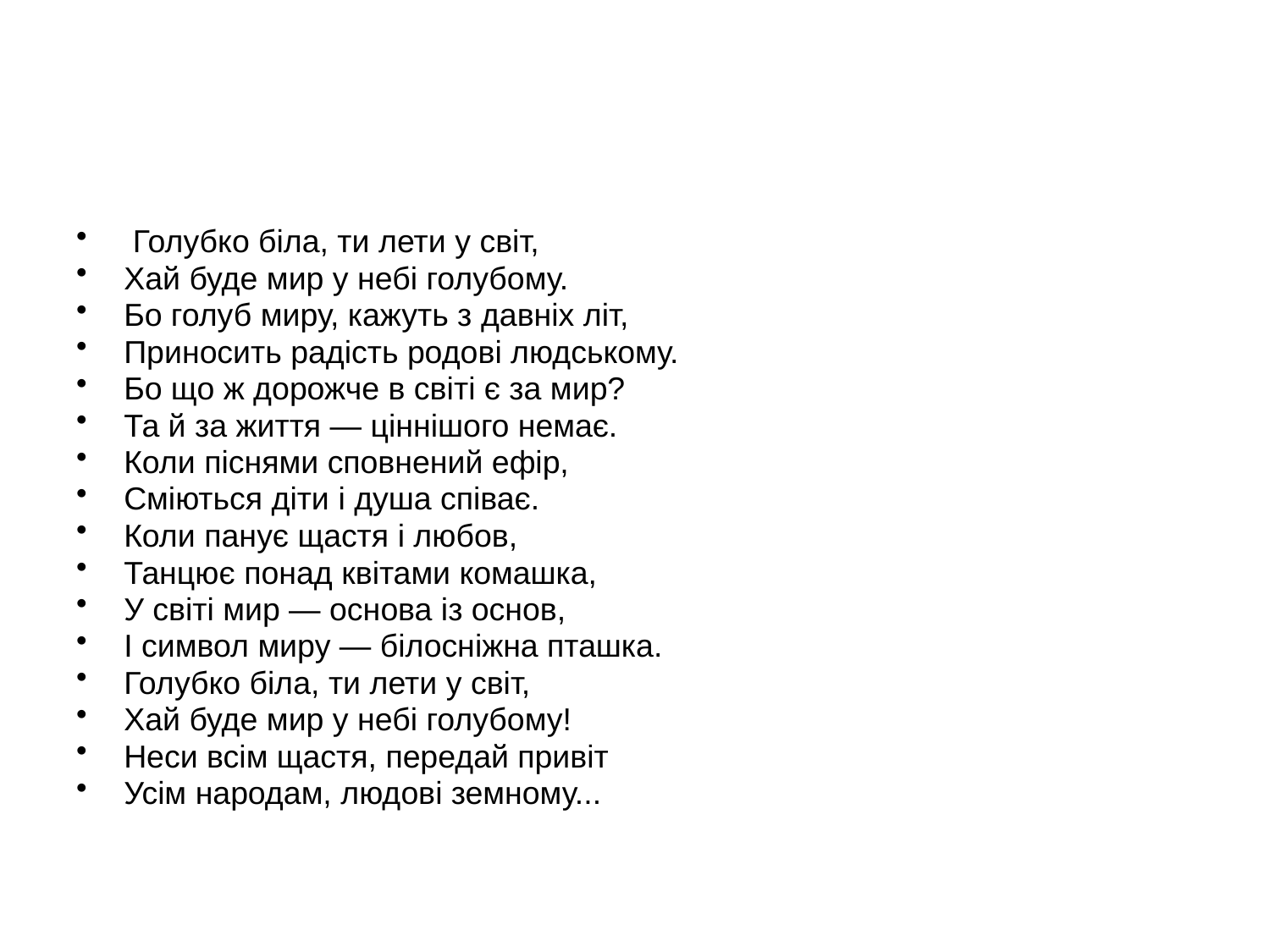

#
 Голубко біла, ти лети у світ,
Хай буде мир у небі голубому.
Бо голуб миру, кажуть з давніх літ,
Приносить радість родові людському.
Бо що ж дорожче в світі є за мир?
Та й за життя — ціннішого немає.
Коли піснями сповнений ефір,
Сміються діти і душа співає.
Коли панує щастя і любов,
Танцює понад квітами комашка,
У світі мир — основа із основ,
І символ миру — білосніжна пташка.
Голубко біла, ти лети у світ,
Хай буде мир у небі голубому!
Неси всім щастя, передай привіт
Усім народам, людові земному...